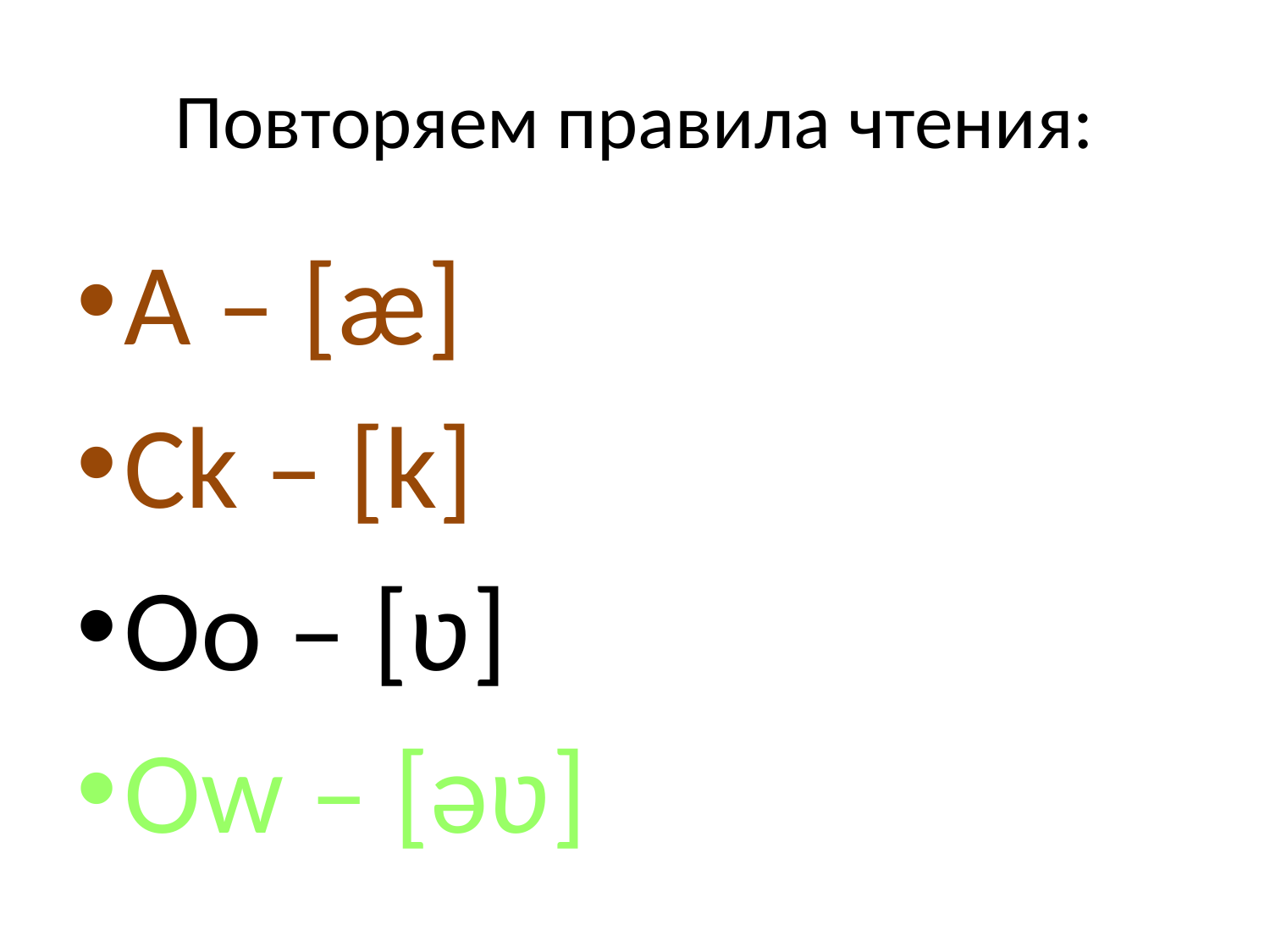

# Повторяем правила чтения:
A – [æ]
Ck – [k]
Oo – [ʋ]
Ow – [əʋ]